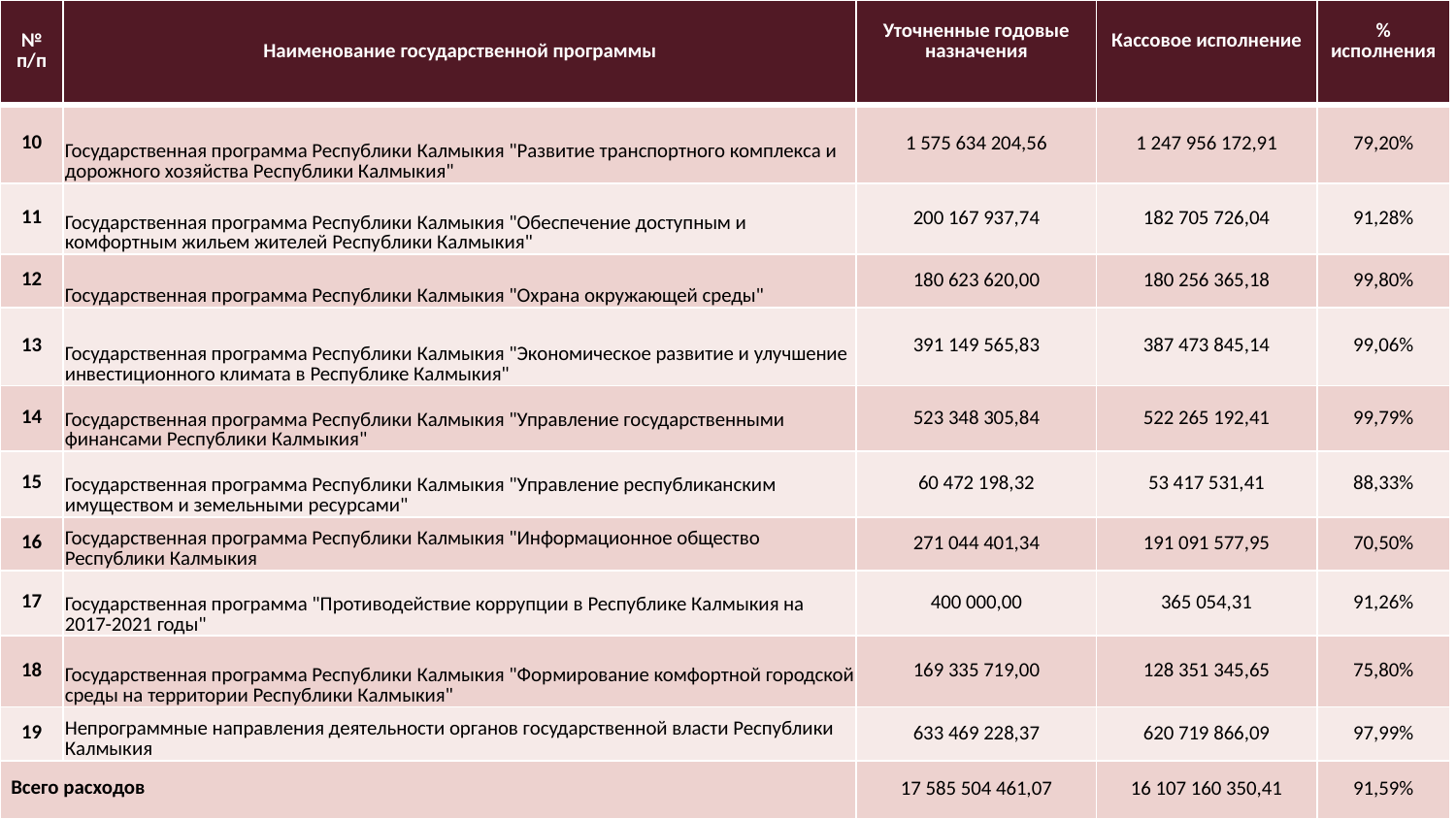

| № п/п | Наименование государственной программы | Уточненные годовые назначения | Кассовое исполнение | % исполнения |
| --- | --- | --- | --- | --- |
| 10 | Государственная программа Республики Калмыкия "Развитие транспортного комплекса и дорожного хозяйства Республики Калмыкия" | 1 575 634 204,56 | 1 247 956 172,91 | 79,20% |
| 11 | Государственная программа Республики Калмыкия "Обеспечение доступным и комфортным жильем жителей Республики Калмыкия" | 200 167 937,74 | 182 705 726,04 | 91,28% |
| 12 | Государственная программа Республики Калмыкия "Охрана окружающей среды" | 180 623 620,00 | 180 256 365,18 | 99,80% |
| 13 | Государственная программа Республики Калмыкия "Экономическое развитие и улучшение инвестиционного климата в Республике Калмыкия" | 391 149 565,83 | 387 473 845,14 | 99,06% |
| 14 | Государственная программа Республики Калмыкия "Управление государственными финансами Республики Калмыкия" | 523 348 305,84 | 522 265 192,41 | 99,79% |
| 15 | Государственная программа Республики Калмыкия "Управление республиканским имуществом и земельными ресурсами" | 60 472 198,32 | 53 417 531,41 | 88,33% |
| 16 | Государственная программа Республики Калмыкия "Информационное общество Республики Калмыкия | 271 044 401,34 | 191 091 577,95 | 70,50% |
| 17 | Государственная программа "Противодействие коррупции в Республике Калмыкия на 2017-2021 годы" | 400 000,00 | 365 054,31 | 91,26% |
| 18 | Государственная программа Республики Калмыкия "Формирование комфортной городской среды на территории Республики Калмыкия" | 169 335 719,00 | 128 351 345,65 | 75,80% |
| 19 | Непрограммные направления деятельности органов государственной власти Республики Калмыкия | 633 469 228,37 | 620 719 866,09 | 97,99% |
| Всего расходов |  | 17 585 504 461,07 | 16 107 160 350,41 | 91,59% |
57